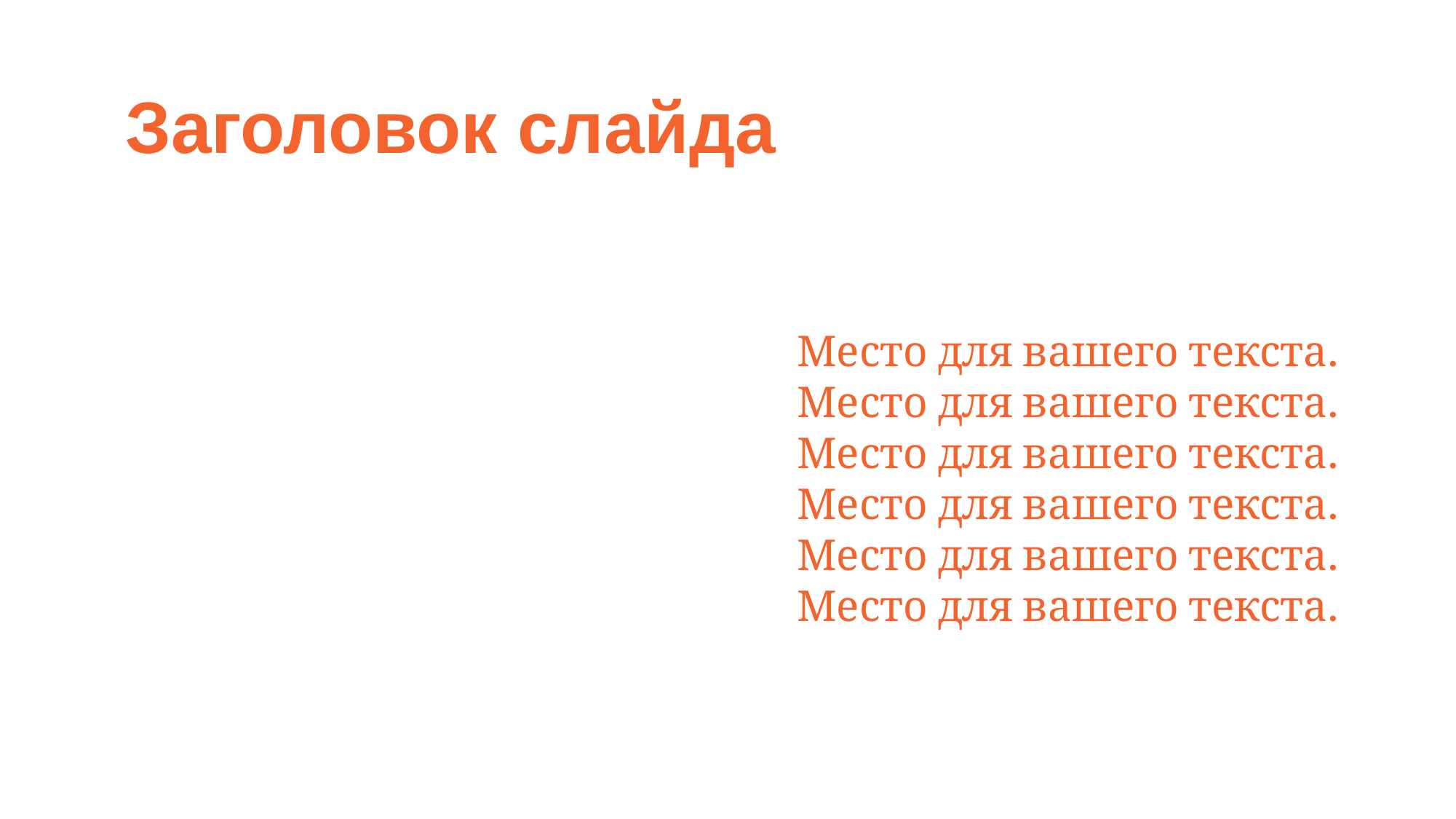

# Заголовок слайда

Место для вашего текста. Место для вашего текста.
Место для вашего текста. Место для вашего текста.
Место для вашего текста. Место для вашего текста.